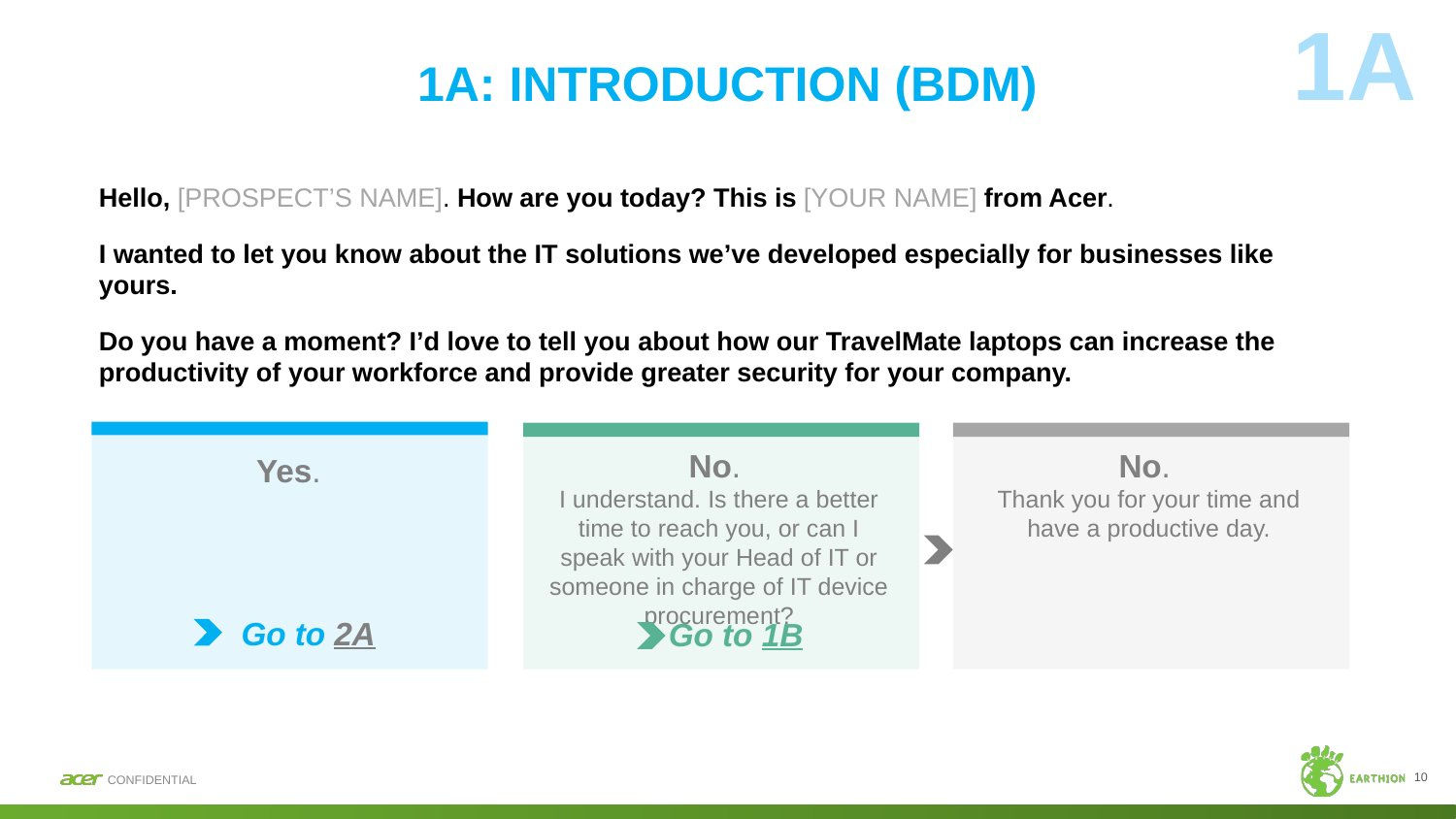

1A
# 1A: INTRODUCTION (BDM)
Hello, [PROSPECT’S NAME]. How are you today? This is [YOUR NAME] from Acer.
I wanted to let you know about the IT solutions we’ve developed especially for businesses like yours.
Do you have a moment? I’d love to tell you about how our TravelMate laptops can increase the productivity of your workforce and provide greater security for your company.

Yes.
 Go to 2A

No.
Thank you for your time and have a productive day.

No.
I understand. Is there a better time to reach you, or can I speak with your Head of IT or someone in charge of IT device procurement?

Go to 1B

10